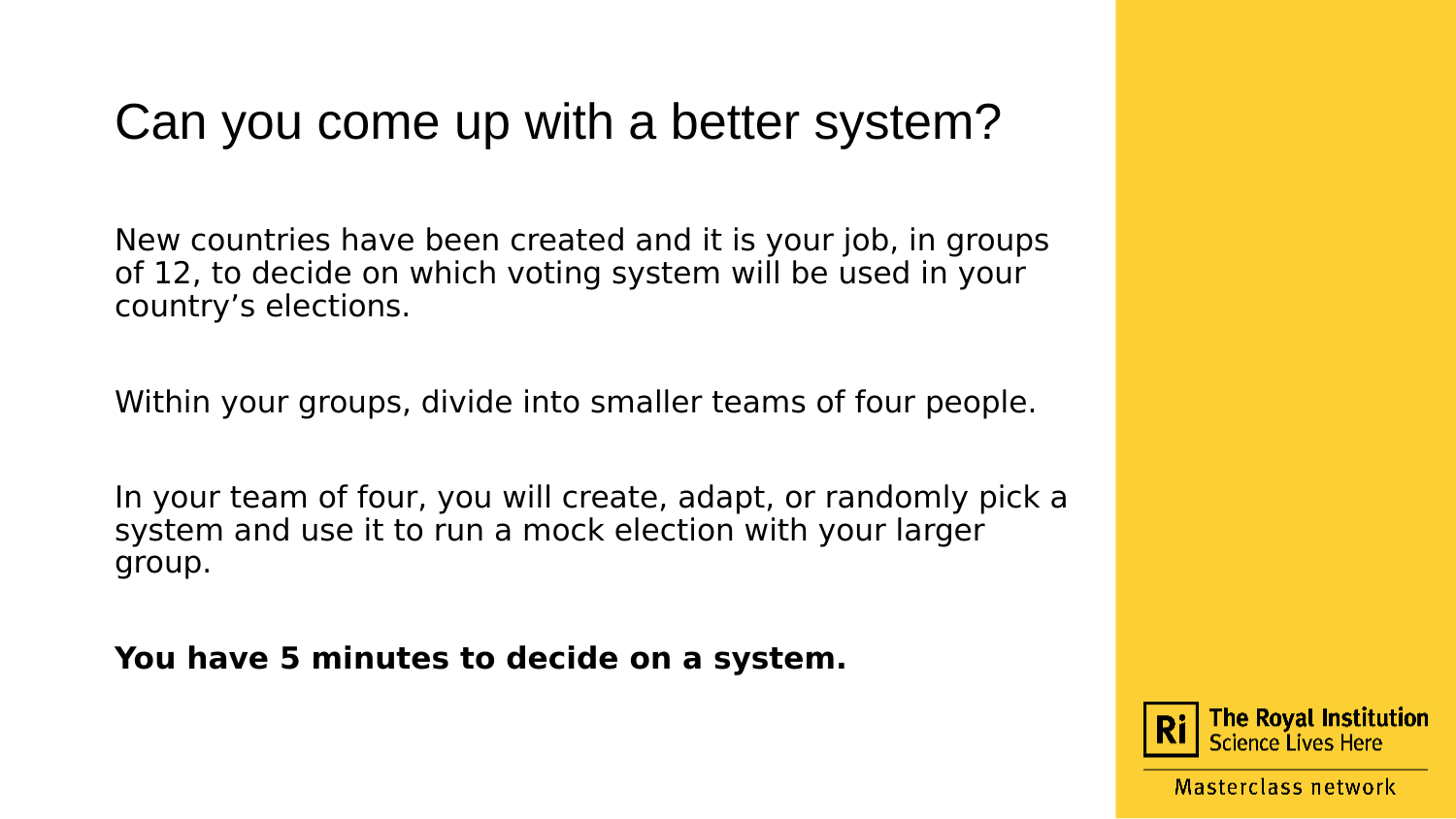

# Can you come up with a better system?
New countries have been created and it is your job, in groups of 12, to decide on which voting system will be used in your country’s elections.

Within your groups, divide into smaller teams of four people.

In your team of four, you will create, adapt, or randomly pick a system and use it to run a mock election with your larger group.

You have 5 minutes to decide on a system.